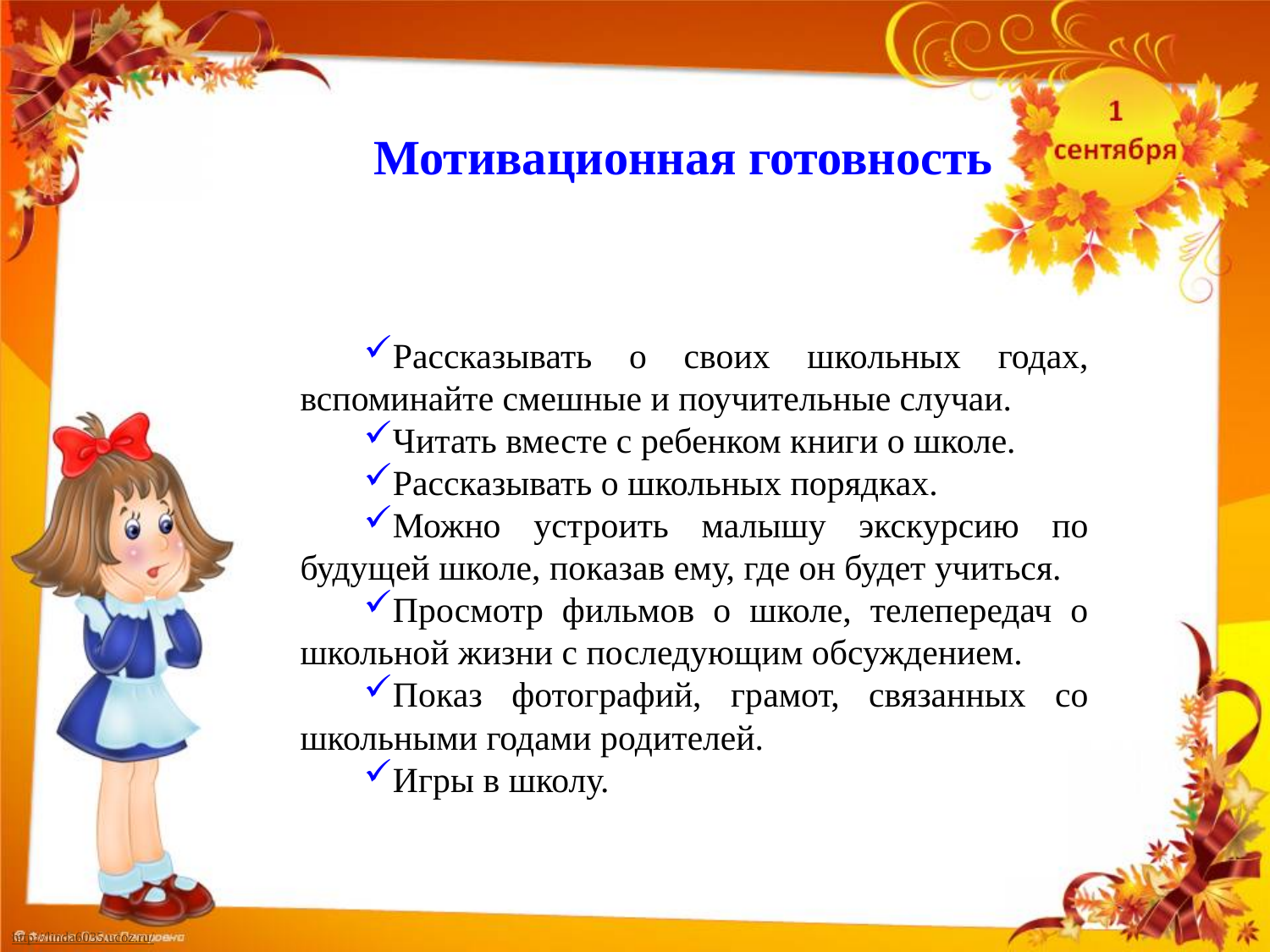

Мотивационная готовность
Рассказывать о своих школьных годах, вспоминайте смешные и поучительные случаи.
Читать вместе с ребенком книги о школе.
Рассказывать о школьных порядках.
Можно устроить малышу экскурсию по будущей школе, показав ему, где он будет учиться.
Просмотр фильмов о школе, телепередач о школьной жизни с последующим обсуждением.
Показ фотографий, грамот, связанных со школьными годами родителей.
Игры в школу.